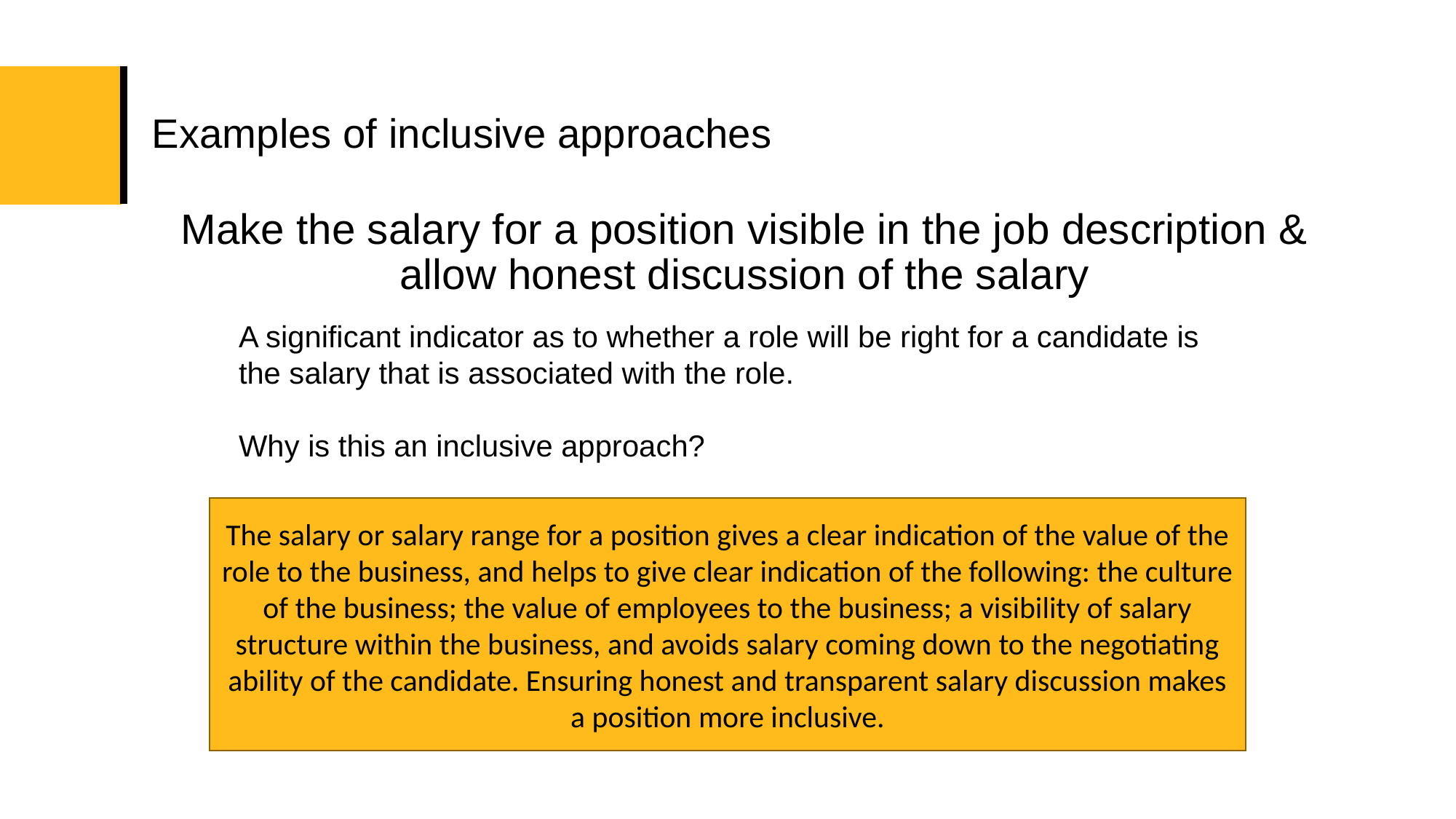

# Examples of inclusive approaches
Make the salary for a position visible in the job description & allow honest discussion of the salary
A significant indicator as to whether a role will be right for a candidate is the salary that is associated with the role.
Why is this an inclusive approach?

The salary or salary range for a position gives a clear indication of the value of the role to the business, and helps to give clear indication of the following: the culture of the business; the value of employees to the business; a visibility of salary structure within the business, and avoids salary coming down to the negotiating ability of the candidate. Ensuring honest and transparent salary discussion makes a position more inclusive.